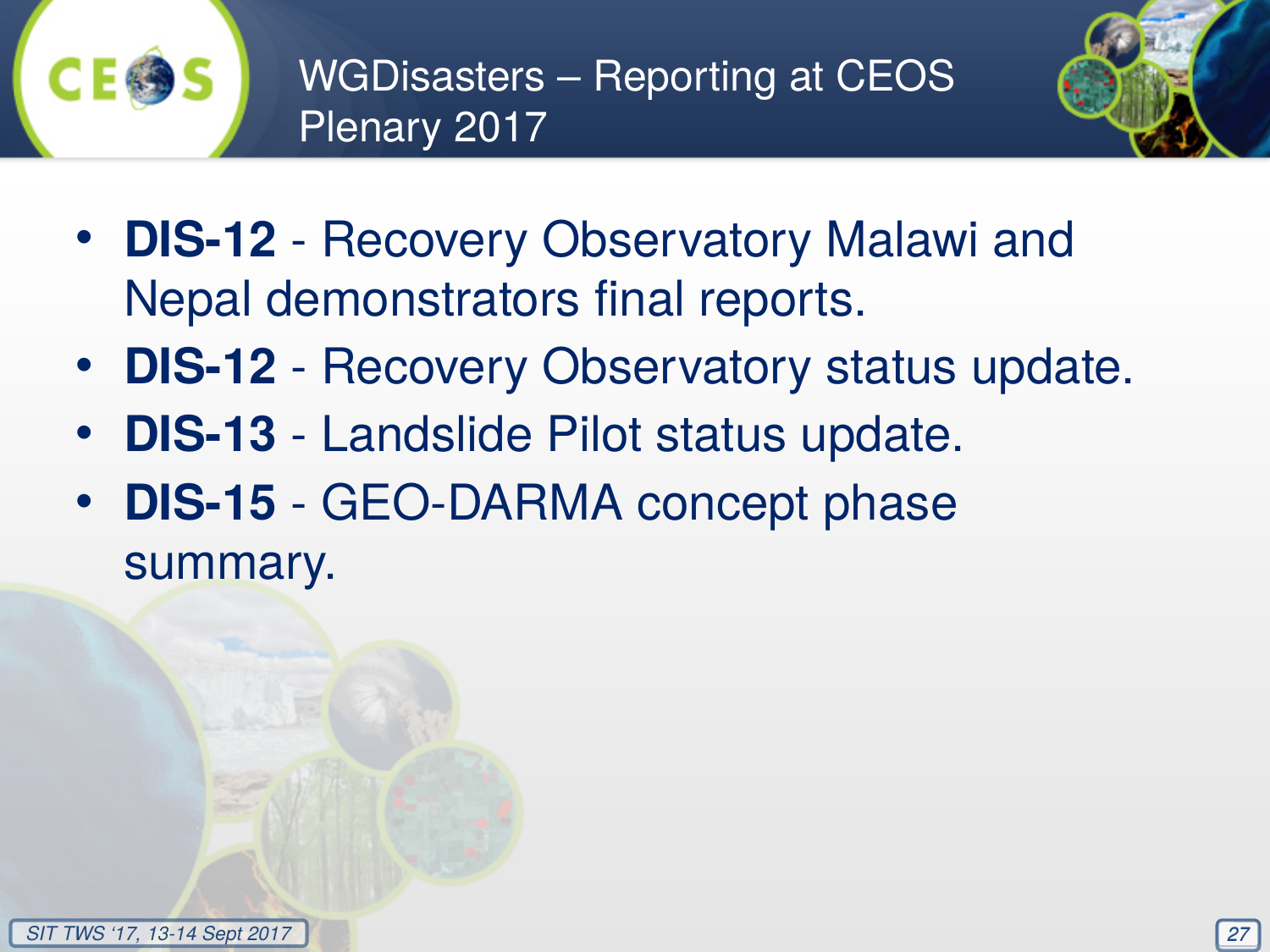

WGDisasters – Reporting at CEOS Plenary 2017
DIS-12 - Recovery Observatory Malawi and Nepal demonstrators final reports.
DIS-12 - Recovery Observatory status update.
DIS-13 - Landslide Pilot status update.
DIS-15 - GEO-DARMA concept phase summary.

27
27